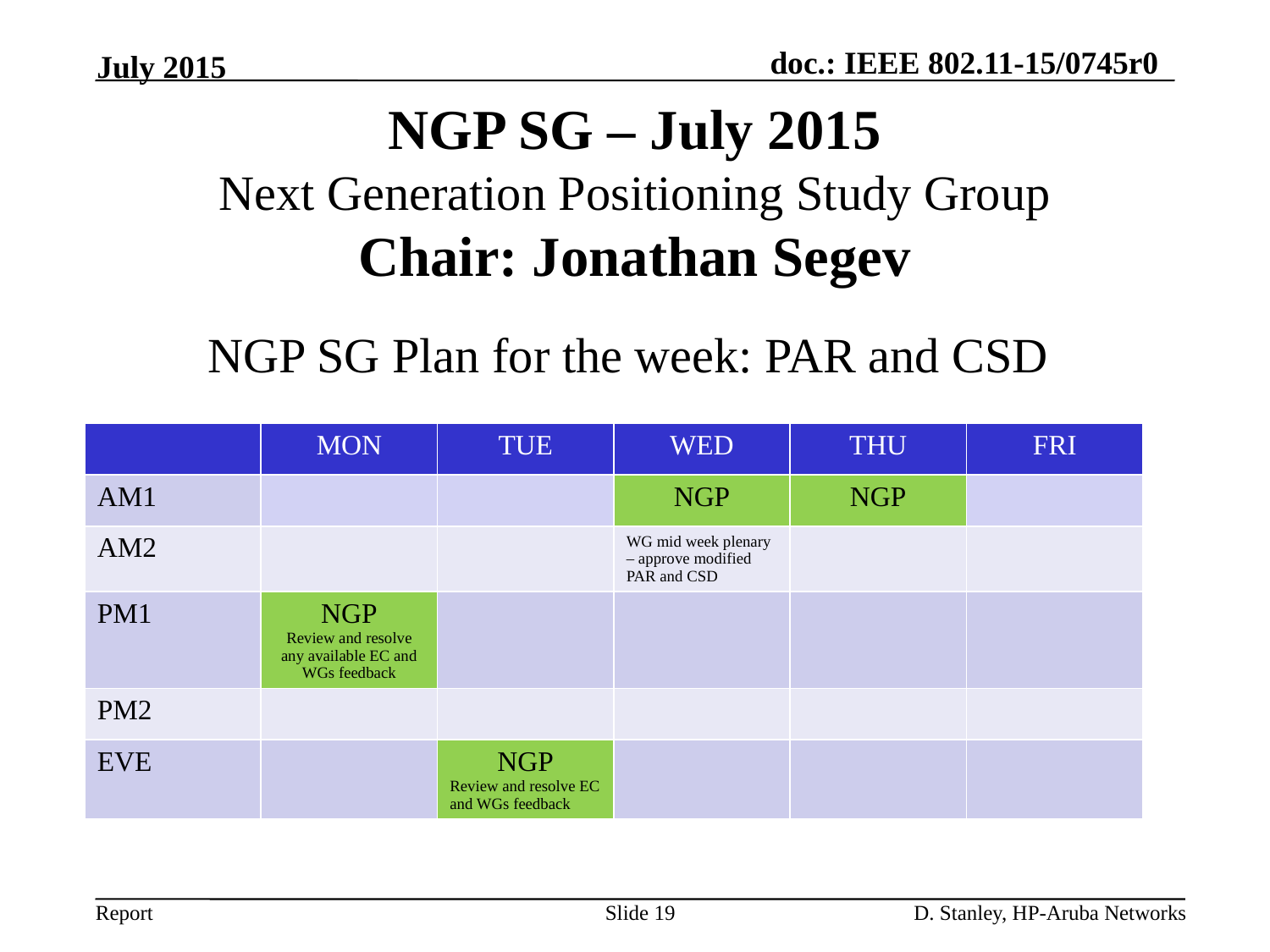

July 2015
# NGP SG – July 2015 Next Generation Positioning Study Group Chair: Jonathan Segev
NGP SG Plan for the week: PAR and CSD
|  | MON | TUE | WED | THU | FRI |
| --- | --- | --- | --- | --- | --- |
| AM1 |  |  | NGP | NGP |  |
| AM2 |  |  | WG mid week plenary – approve modified PAR and CSD |  |  |
| PM1 | NGP Review and resolve any available EC and WGs feedback |  |  |  |  |
| PM2 |  |  |  |  |  |
| EVE |  | NGP Review and resolve EC and WGs feedback |  |  |  |
Slide 19
D. Stanley, HP-Aruba Networks